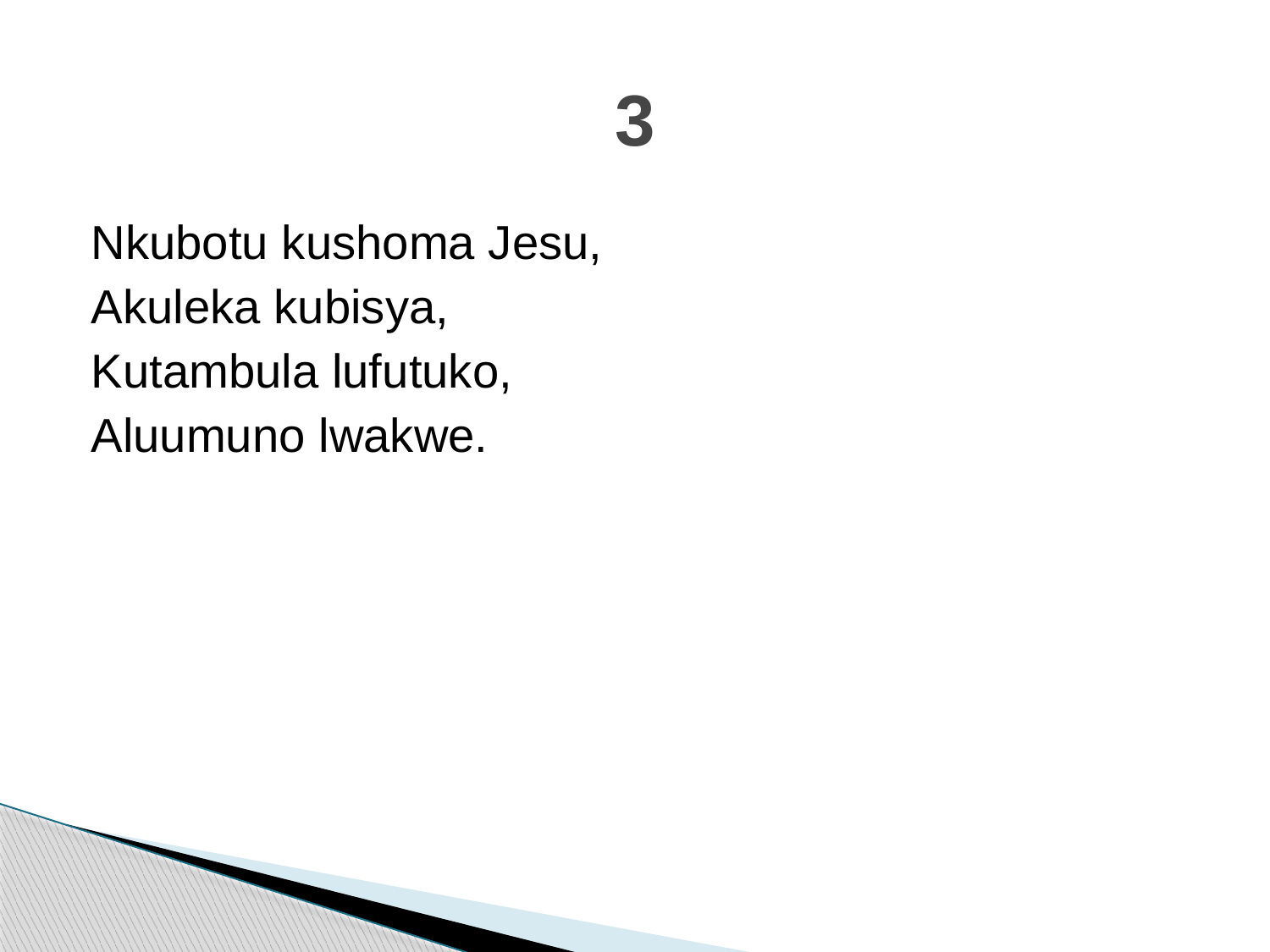

# 3
Nkubotu kushoma Jesu,
Akuleka kubisya,
Kutambula lufutuko,
Aluumuno lwakwe.